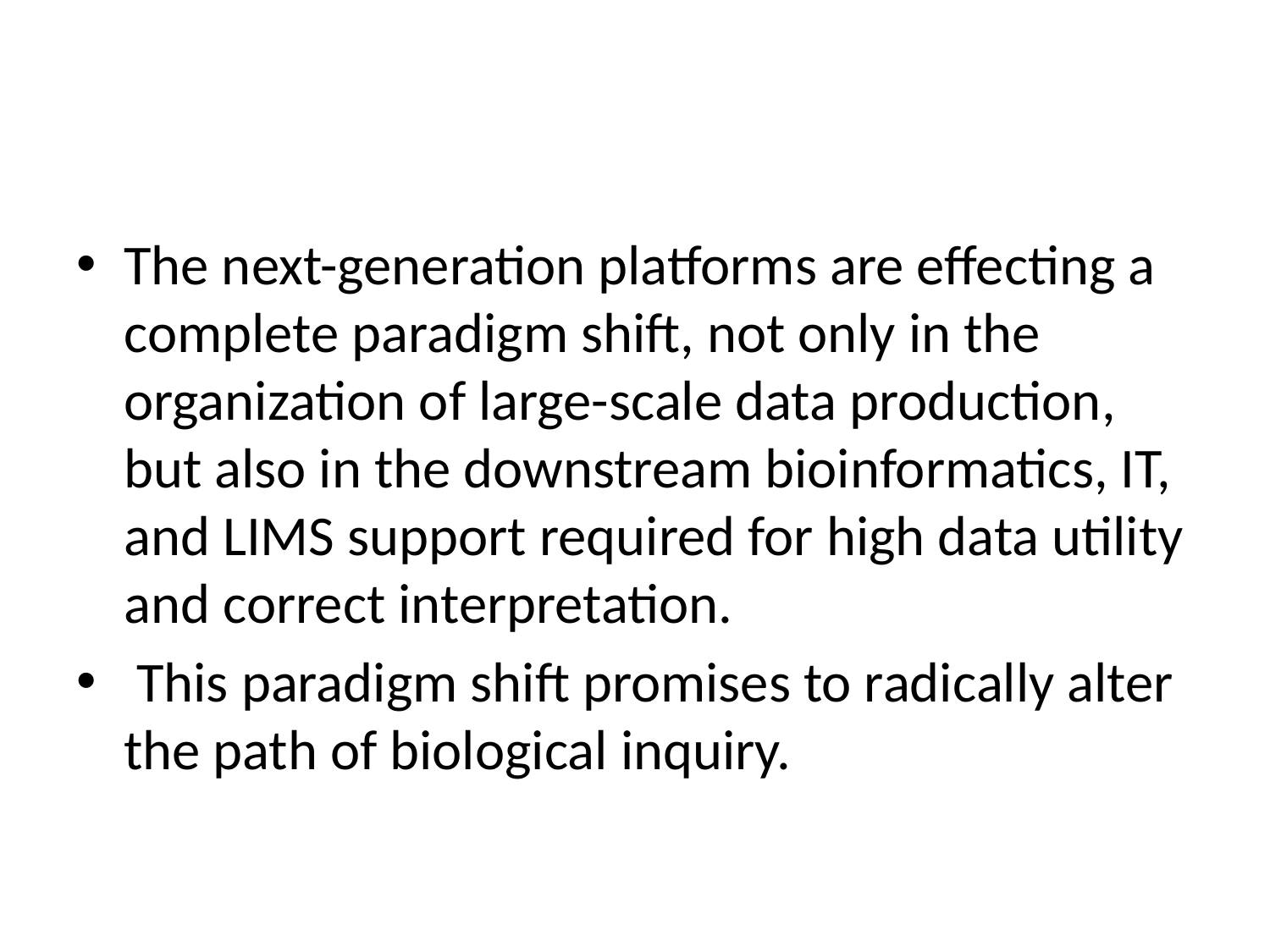

#
The next-generation platforms are effecting a complete paradigm shift, not only in the organization of large-scale data production, but also in the downstream bioinformatics, IT, and LIMS support required for high data utility and correct interpretation.
 This paradigm shift promises to radically alter the path of biological inquiry.